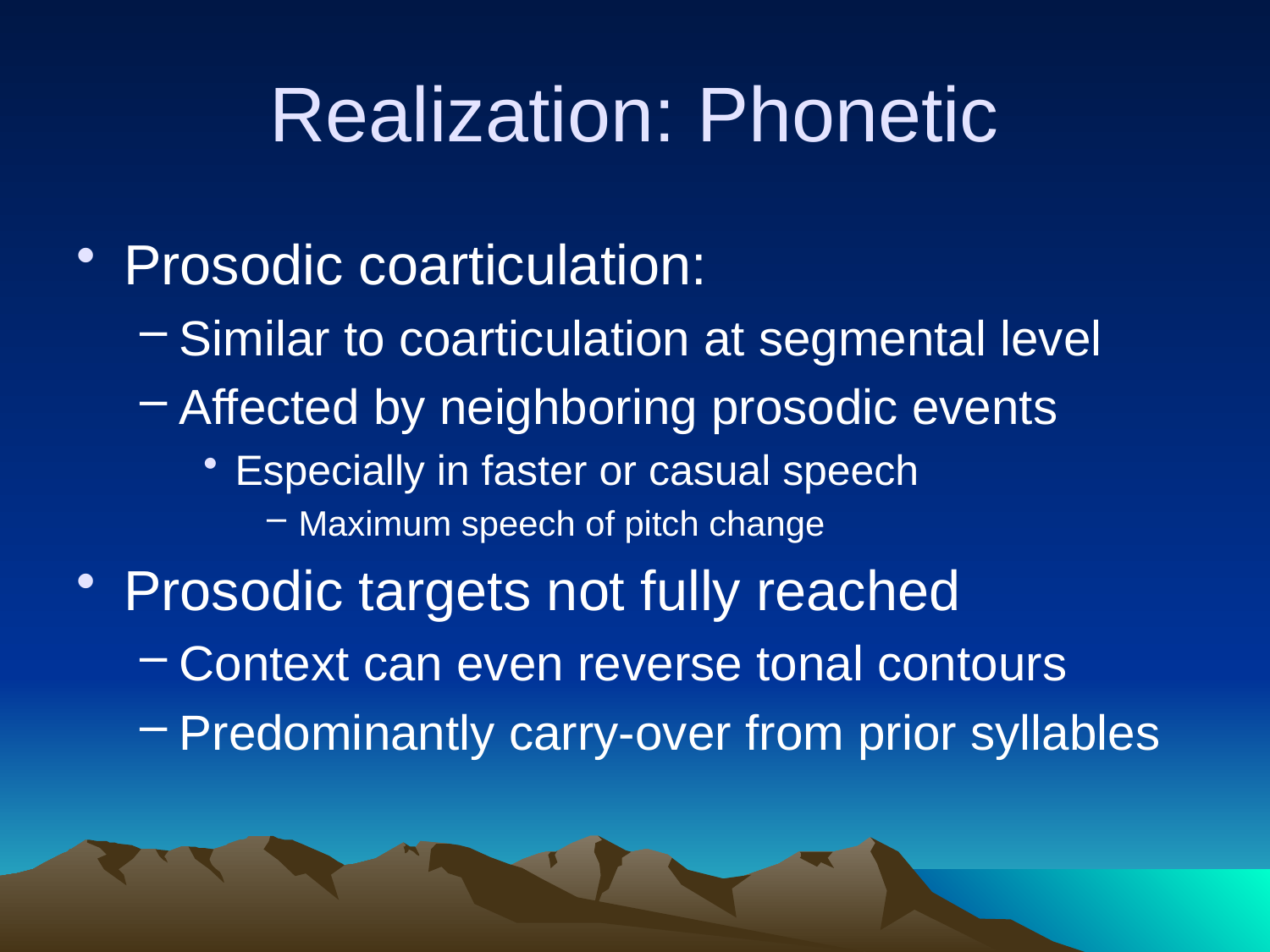

# Realization: Phonetic
Prosodic coarticulation:
Similar to coarticulation at segmental level
Affected by neighboring prosodic events
Especially in faster or casual speech
Maximum speech of pitch change
Prosodic targets not fully reached
Context can even reverse tonal contours
Predominantly carry-over from prior syllables